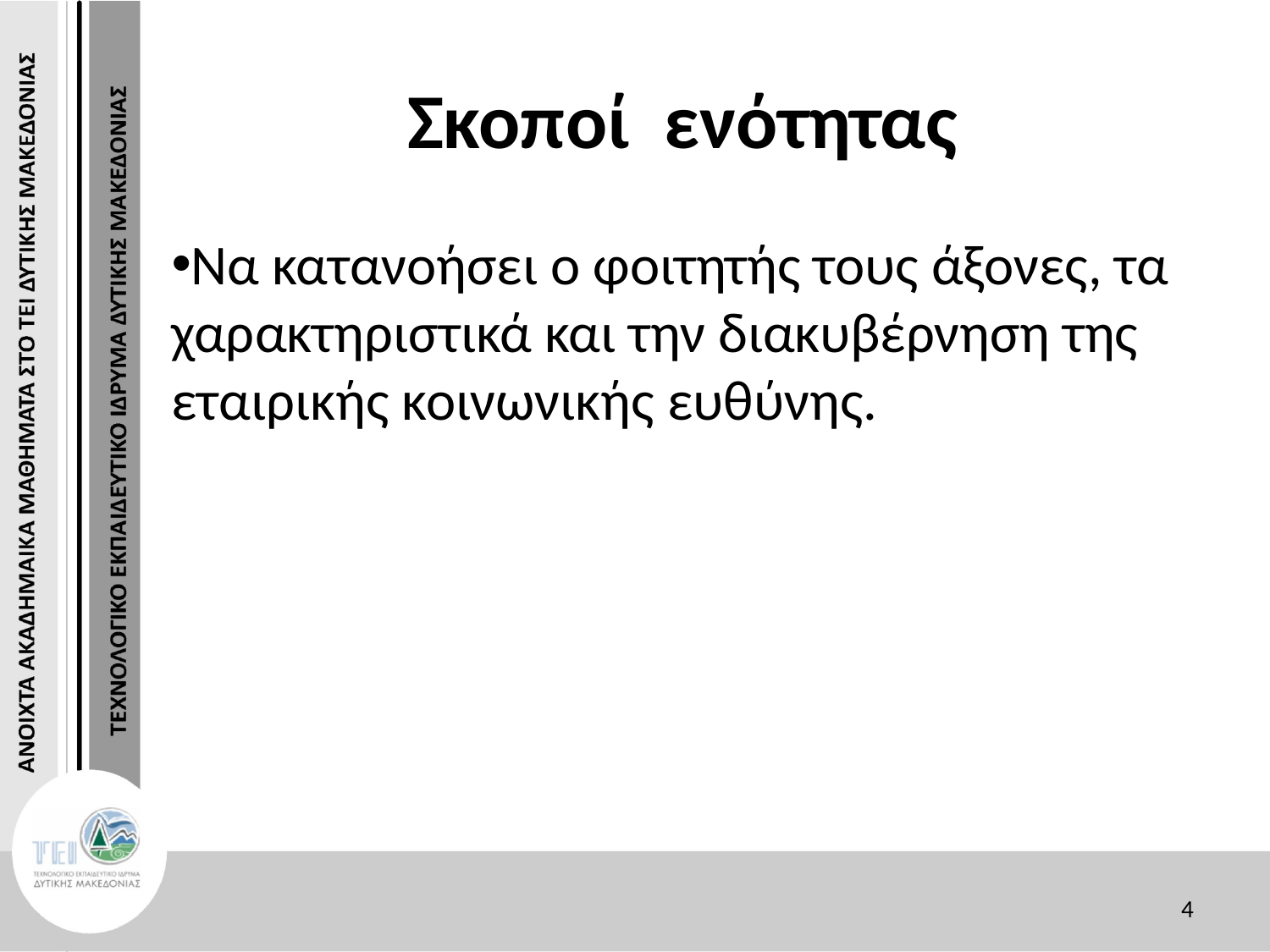

# Σκοποί  ενότητας
Να κατανοήσει ο φοιτητής τους άξονες, τα χαρακτηριστικά και την διακυβέρνηση της εταιρικής κοινωνικής ευθύνης.
4